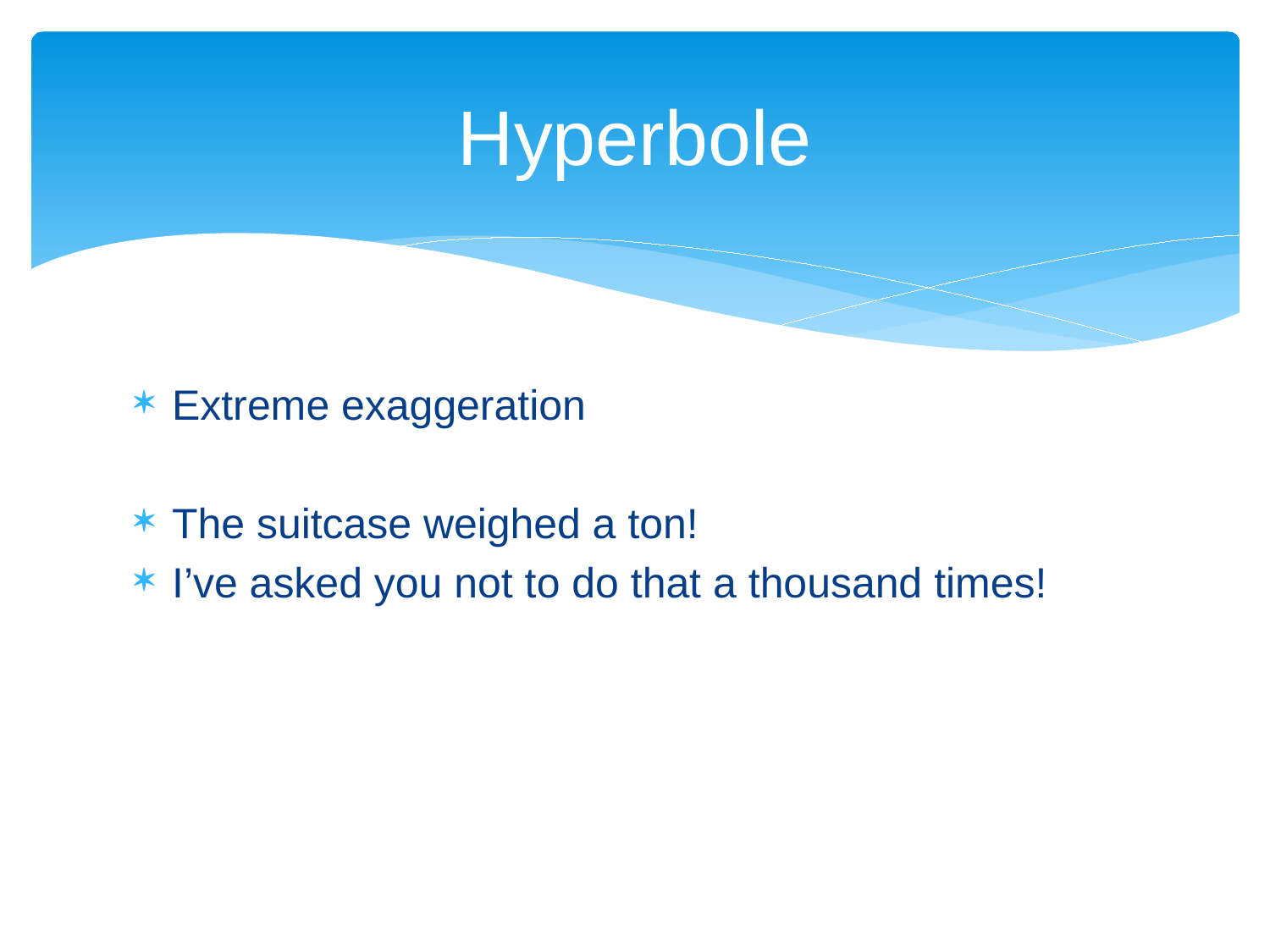

# Hyperbole
Extreme exaggeration

The suitcase weighed a ton!
I’ve asked you not to do that a thousand times!